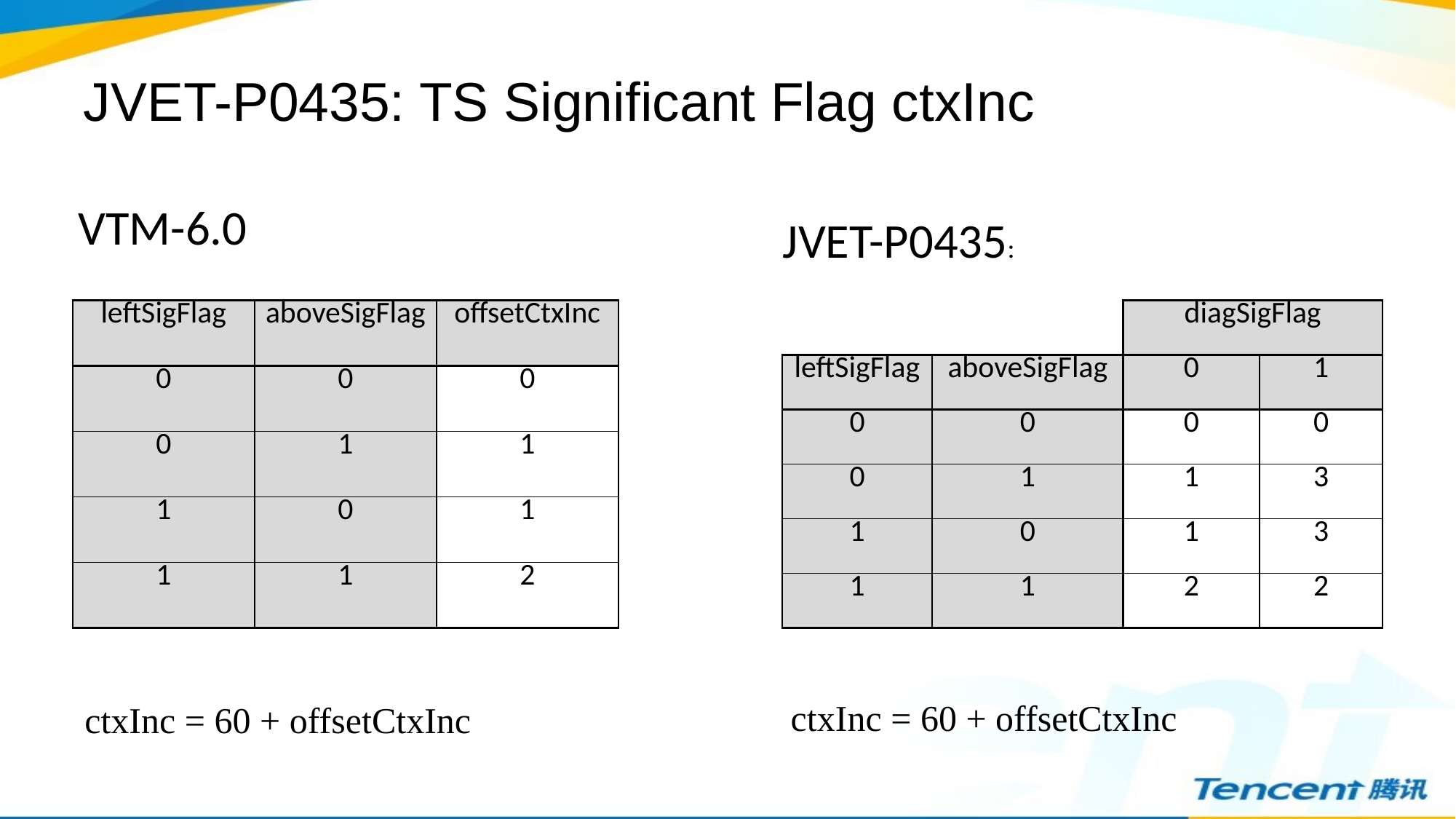

# JVET-P0435: TS Significant Flag ctxInc
VTM-6.0
JVET-P0435:
| leftSigFlag | aboveSigFlag | offsetCtxInc |
| --- | --- | --- |
| 0 | 0 | 0 |
| 0 | 1 | 1 |
| 1 | 0 | 1 |
| 1 | 1 | 2 |
|  |  | diagSigFlag |  |
| --- | --- | --- | --- |
| leftSigFlag | aboveSigFlag | 0 | 1 |
| 0 | 0 | 0 | 0 |
| 0 | 1 | 1 | 3 |
| 1 | 0 | 1 | 3 |
| 1 | 1 | 2 | 2 |
ctxInc = 60 + offsetCtxInc
ctxInc = 60 + offsetCtxInc